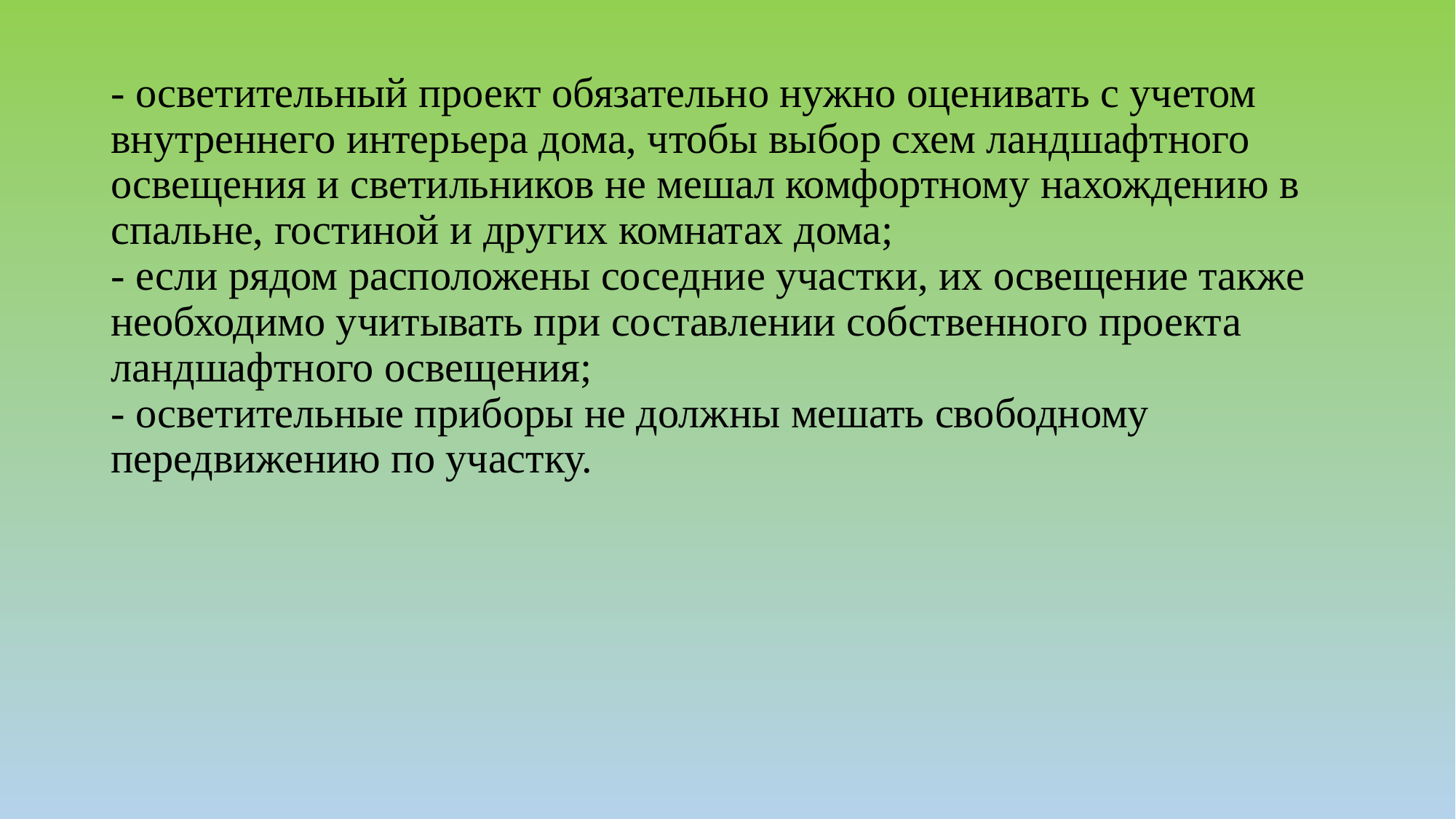

# - осветительный проект обязательно нужно оценивать с учетом внутреннего интерьера дома, чтобы выбор схем ландшафтного освещения и светильников не мешал комфортному нахождению в спальне, гостиной и других комнатах дома; - если рядом расположены соседние участки, их освещение также необходимо учитывать при составлении собственного проекта ландшафтного освещения; - осветительные приборы не должны мешать свободному передвижению по участку.